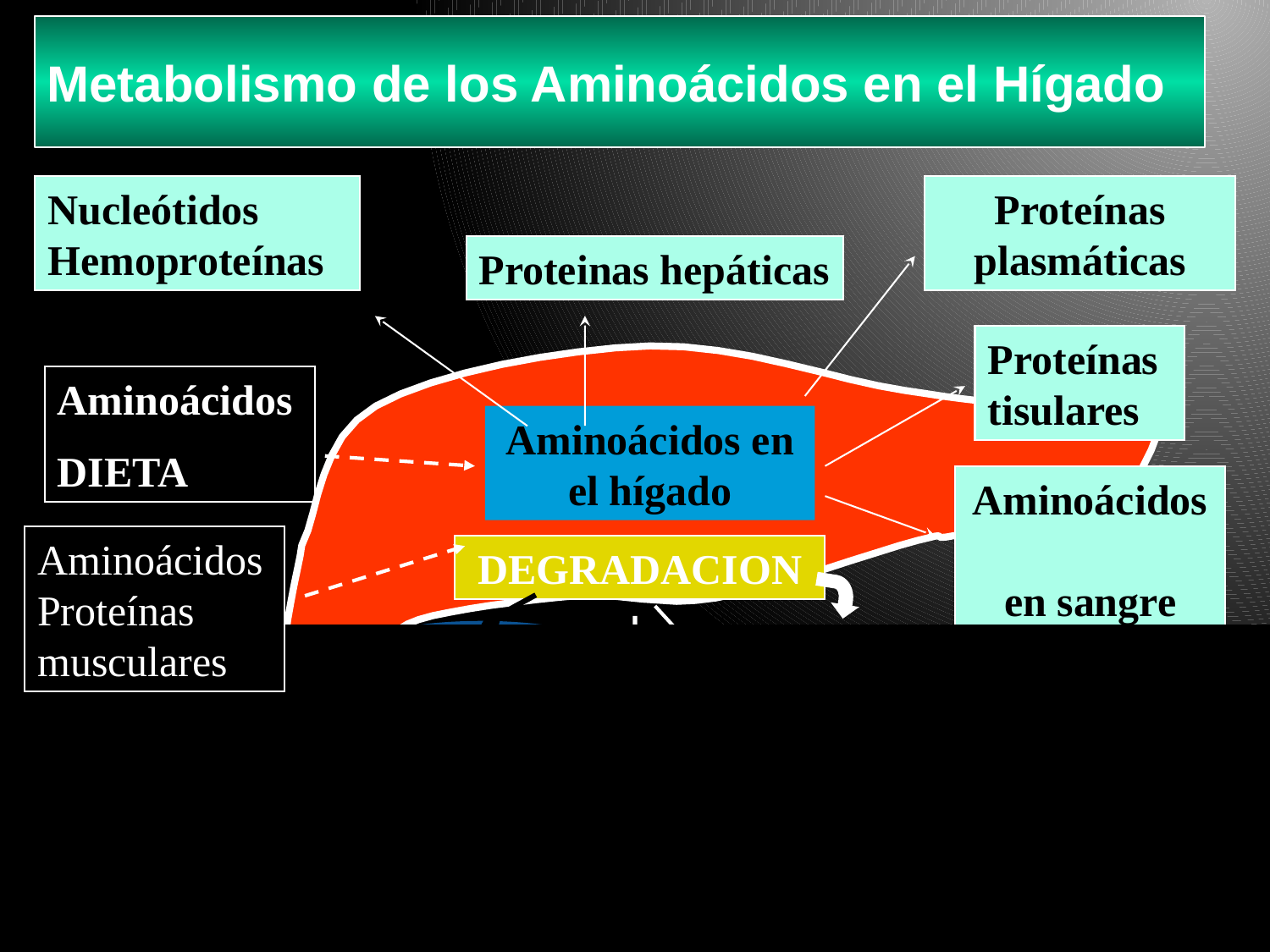

# Metabolismo de los Aminoácidos en el Hígado
Nucleótidos
Hemoproteínas
Proteínas plasmáticas
Proteinas hepáticas

Proteínas
tisulares

Aminoácidos
DIETA

Aminoácidos en el hígado

Aminoácidos                       en sangre

Aminoácidos Proteínas musculares
DEGRADACION

C.CETONICOS
NH3
Urea

Glucógeno  en músculo
PIRUVATO
Glucosa

CICLO KREBS
ATP

Acetil-CoA

Lipidos

Acidos grasos